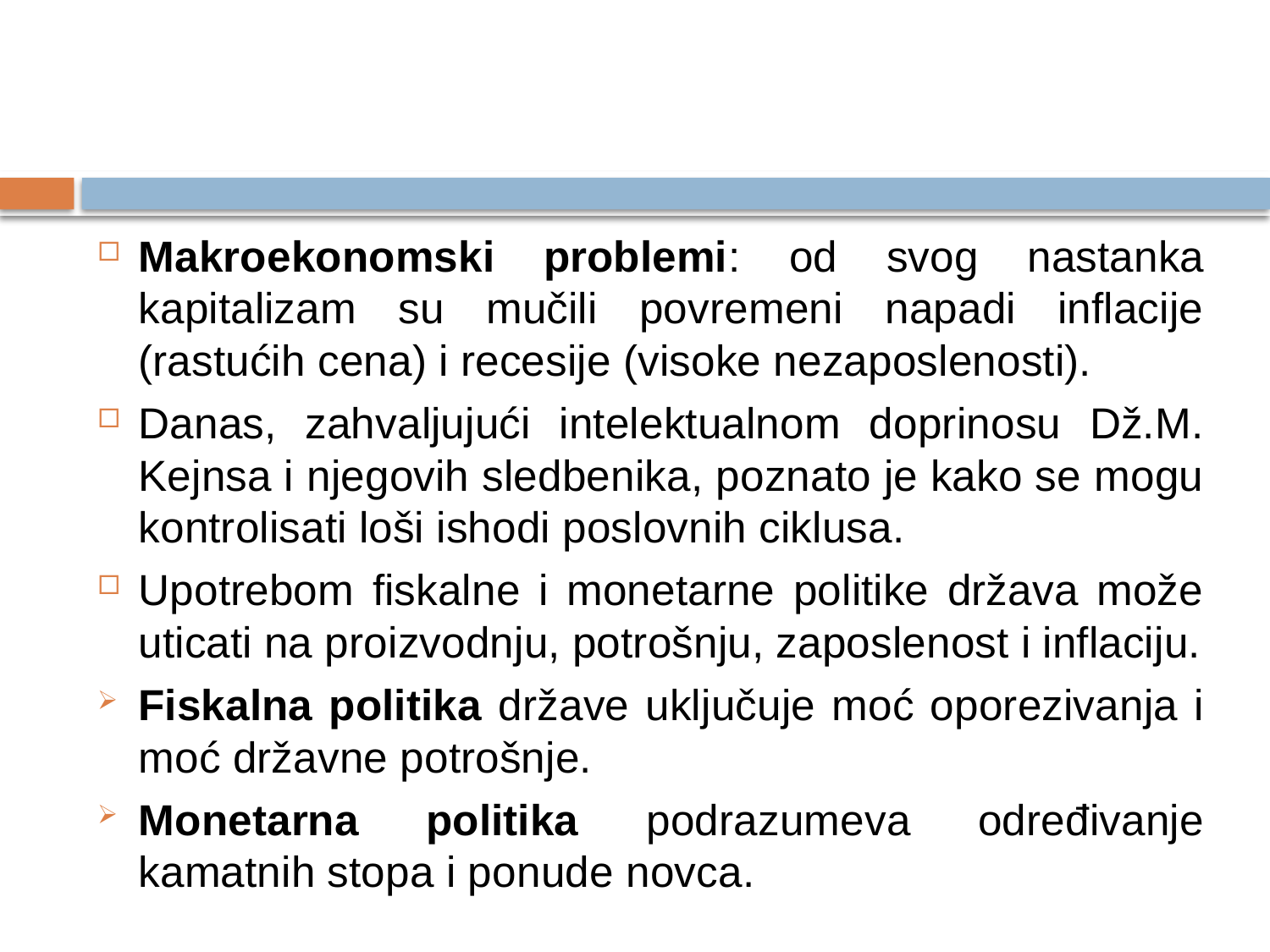

#
Makroekonomski problemi: od svog nastanka kapitalizam su mučili povremeni napadi inflacije (rastućih cena) i recesije (visoke nezaposlenosti).
Danas, zahvaljujući intelektualnom doprinosu Dž.M. Kejnsa i njegovih sledbenika, poznato je kako se mogu kontrolisati loši ishodi poslovnih ciklusa.
Upotrebom fiskalne i monetarne politike država može uticati na proizvodnju, potrošnju, zaposlenost i inflaciju.
Fiskalna politika države uključuje moć oporezivanja i moć državne potrošnje.
Monetarna politika podrazumeva određivanje kamatnih stopa i ponude novca.